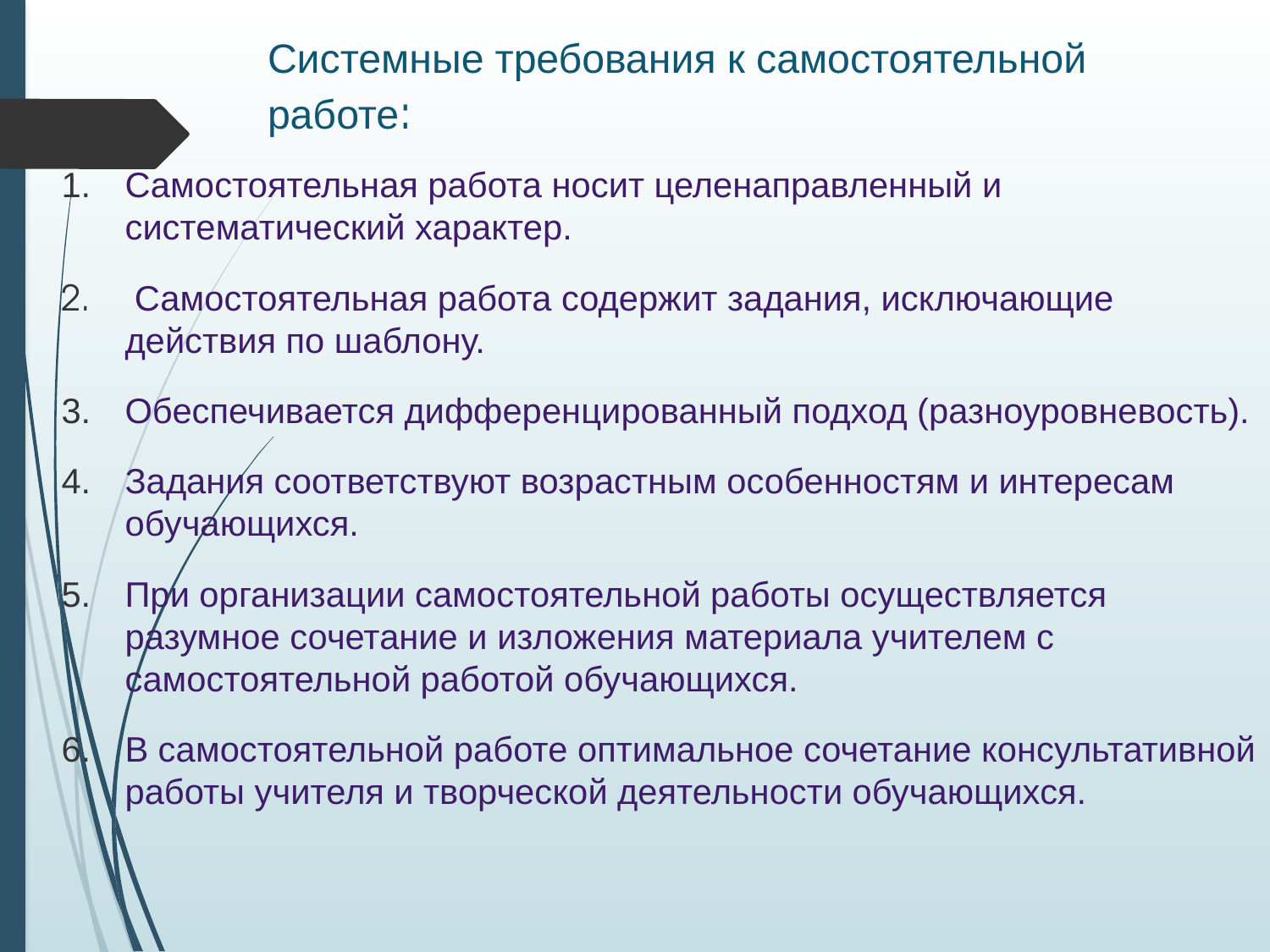

# Системные требования к самостоятельной работе:
Самостоятельная работа носит целенаправленный и систематический характер.
 Самостоятельная работа содержит задания, исключающие действия по шаблону.
Обеспечивается дифференцированный подход (разноуровневость).
Задания соответствуют возрастным особенностям и интересам обучающихся.
При организации самостоятельной работы осуществляется разумное сочетание и изложения материала учителем с самостоятельной работой обучающихся.
В самостоятельной работе оптимальное сочетание консультативной работы учителя и творческой деятельности обучающихся.